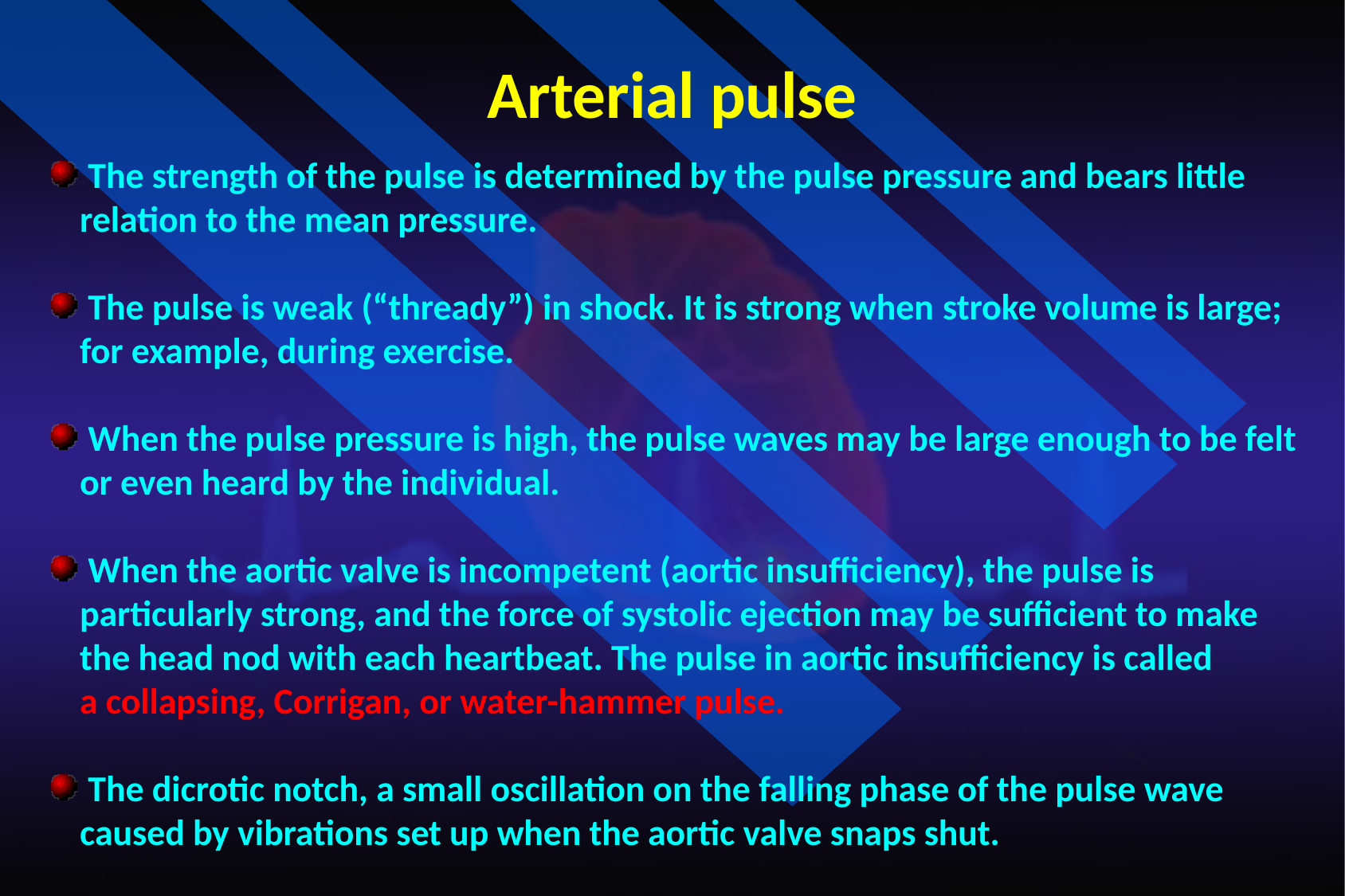

Arterial pulse
 The strength of the pulse is determined by the pulse pressure and bears little relation to the mean pressure.

 The pulse is weak (“thready”) in shock. It is strong when stroke volume is large; for example, during exercise.

 When the pulse pressure is high, the pulse waves may be large enough to be felt or even heard by the individual.

 When the aortic valve is incompetent (aortic insufficiency), the pulse is particularly strong, and the force of systolic ejection may be sufficient to make the head nod with each heartbeat. The pulse in aortic insufficiency is called a collapsing, Corrigan, or water-hammer pulse.

 The dicrotic notch, a small oscillation on the falling phase of the pulse wave caused by vibrations set up when the aortic valve snaps shut.